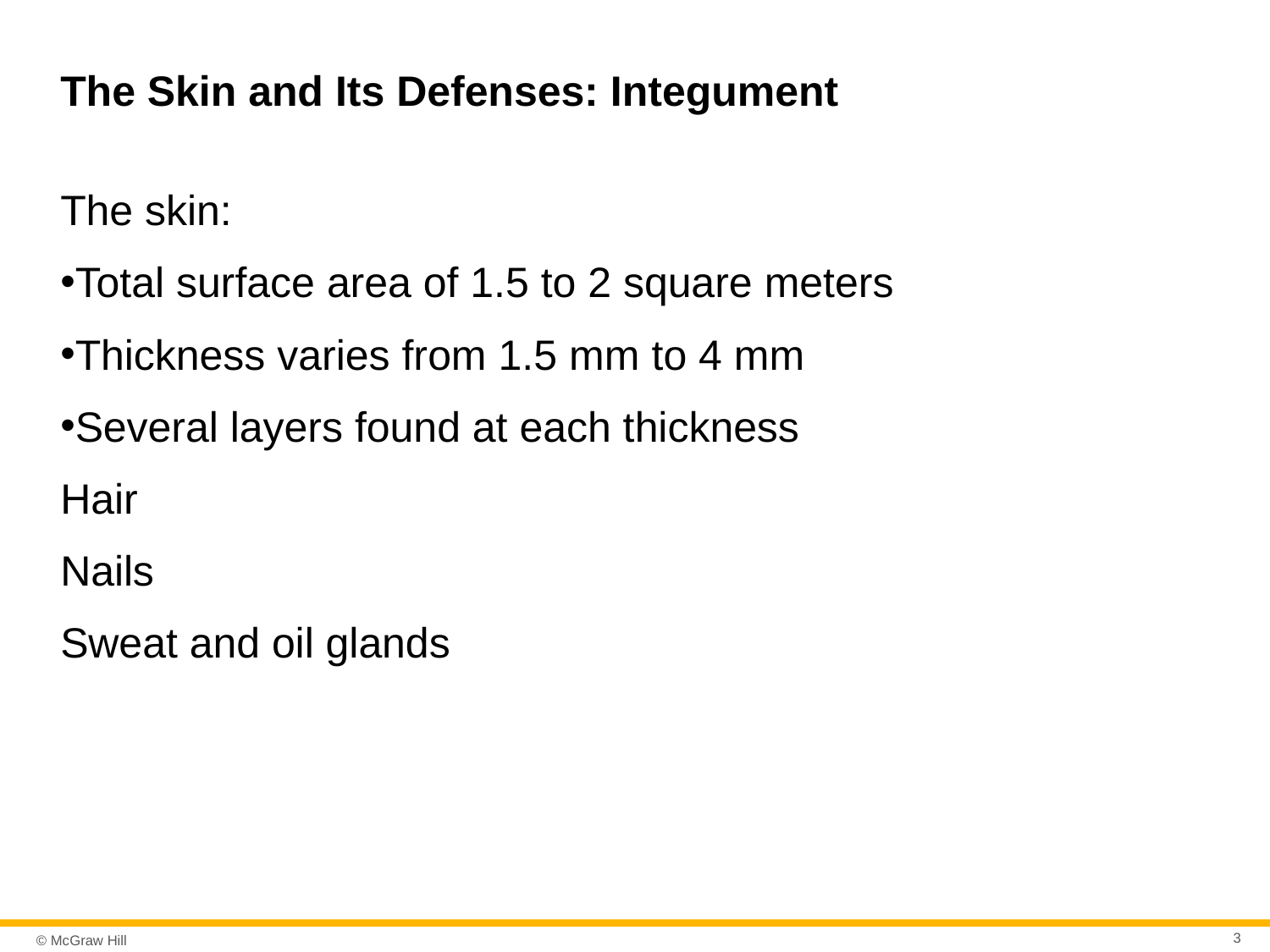

# The Skin and Its Defenses: Integument
The skin:
Total surface area of 1.5 to 2 square meters
Thickness varies from 1.5 mm to 4 mm
Several layers found at each thickness
Hair
Nails
Sweat and oil glands